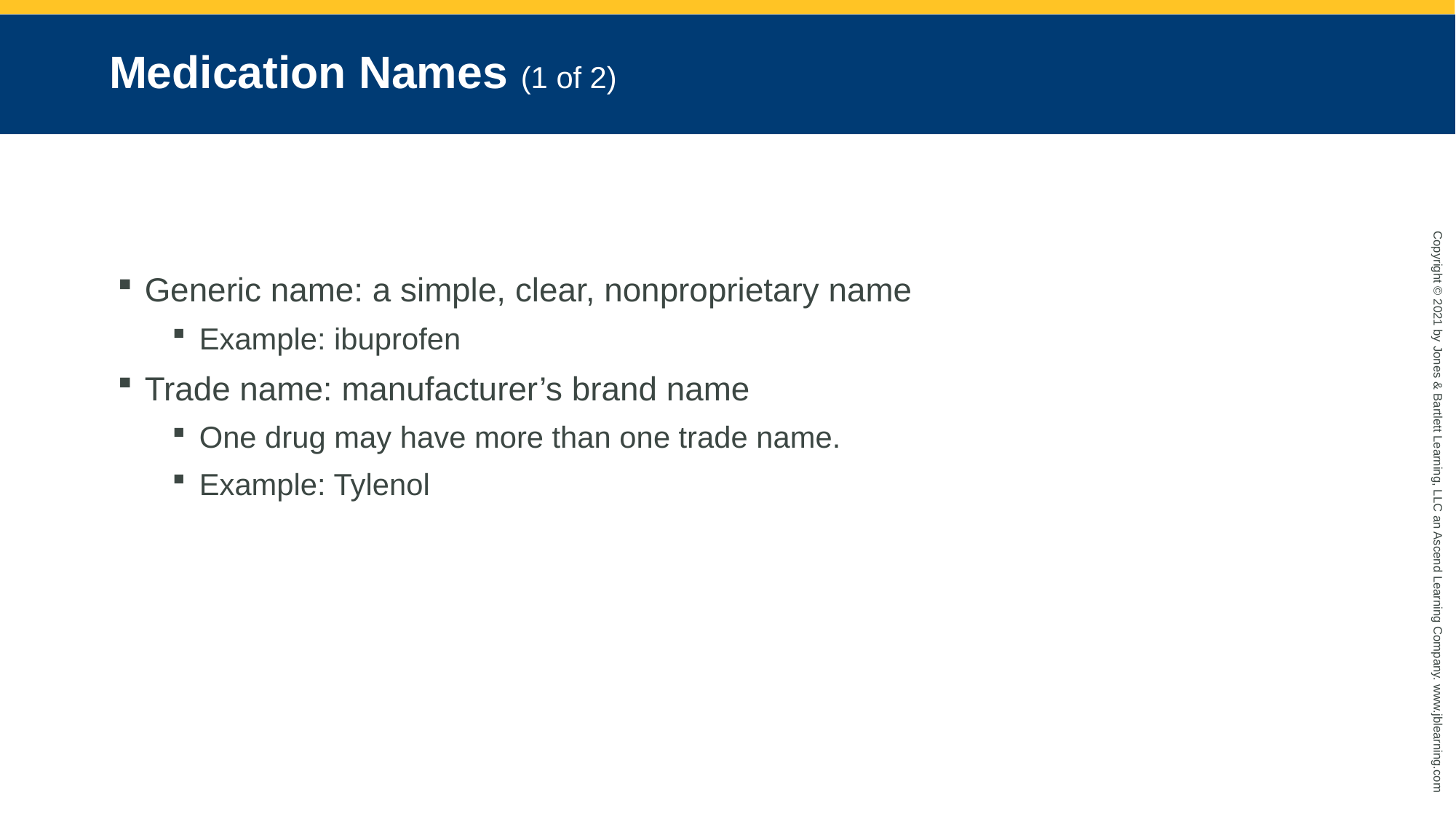

# Medication Names (1 of 2)
Generic name: a simple, clear, nonproprietary name
Example: ibuprofen
Trade name: manufacturer’s brand name
One drug may have more than one trade name.
Example: Tylenol